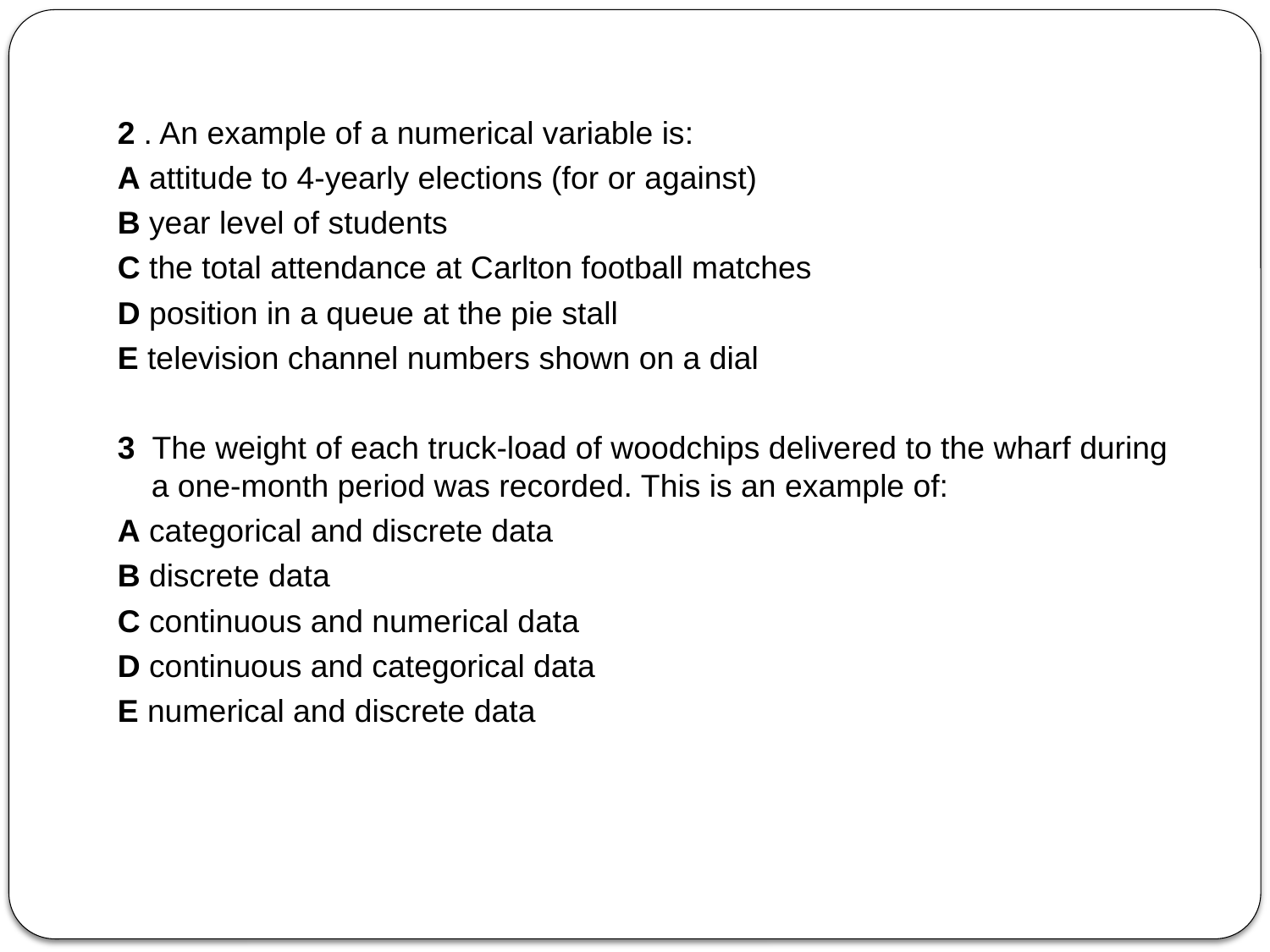

2 . An example of a numerical variable is:
A attitude to 4-yearly elections (for or against)
B year level of students
C the total attendance at Carlton football matches
D position in a queue at the pie stall
E television channel numbers shown on a dial

3  The weight of each truck-load of woodchips delivered to the wharf during a one-month period was recorded. This is an example of:
A categorical and discrete data
B discrete data
C continuous and numerical data
D continuous and categorical data
E numerical and discrete data